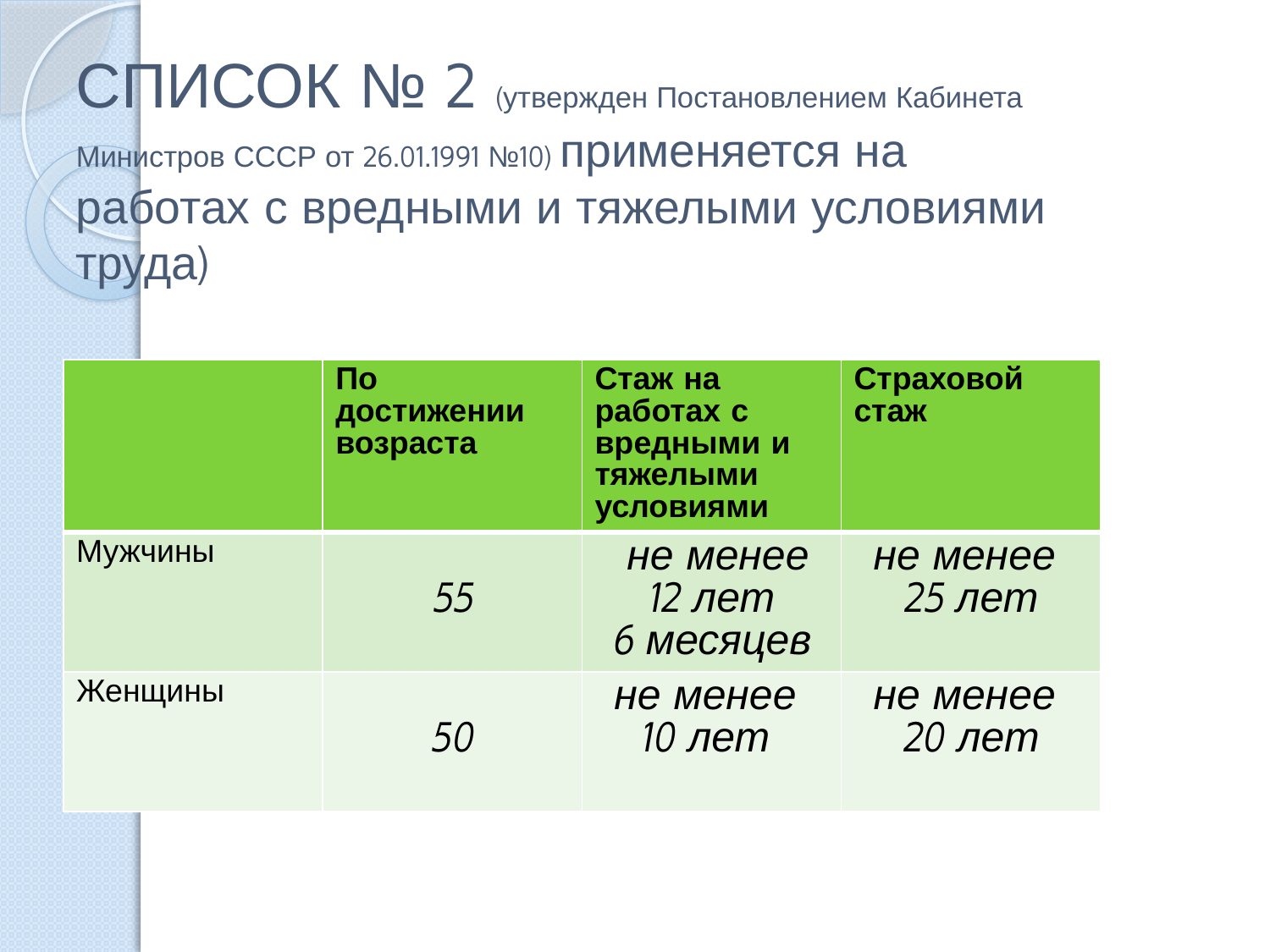

# СПИСОК № 2 (утвержден Постановлением Кабинета Министров СССР от 26.01.1991 №10) применяется на работах с вредными и тяжелыми условиями труда)
|  | По достижении возраста | Стаж на работах с вредными и тяжелыми условиями | Страховой стаж |
| --- | --- | --- | --- |
| Мужчины | 55 | не менее 12 лет 6 месяцев | не менее 25 лет |
| Женщины | 50 | не менее 10 лет | не менее 20 лет |